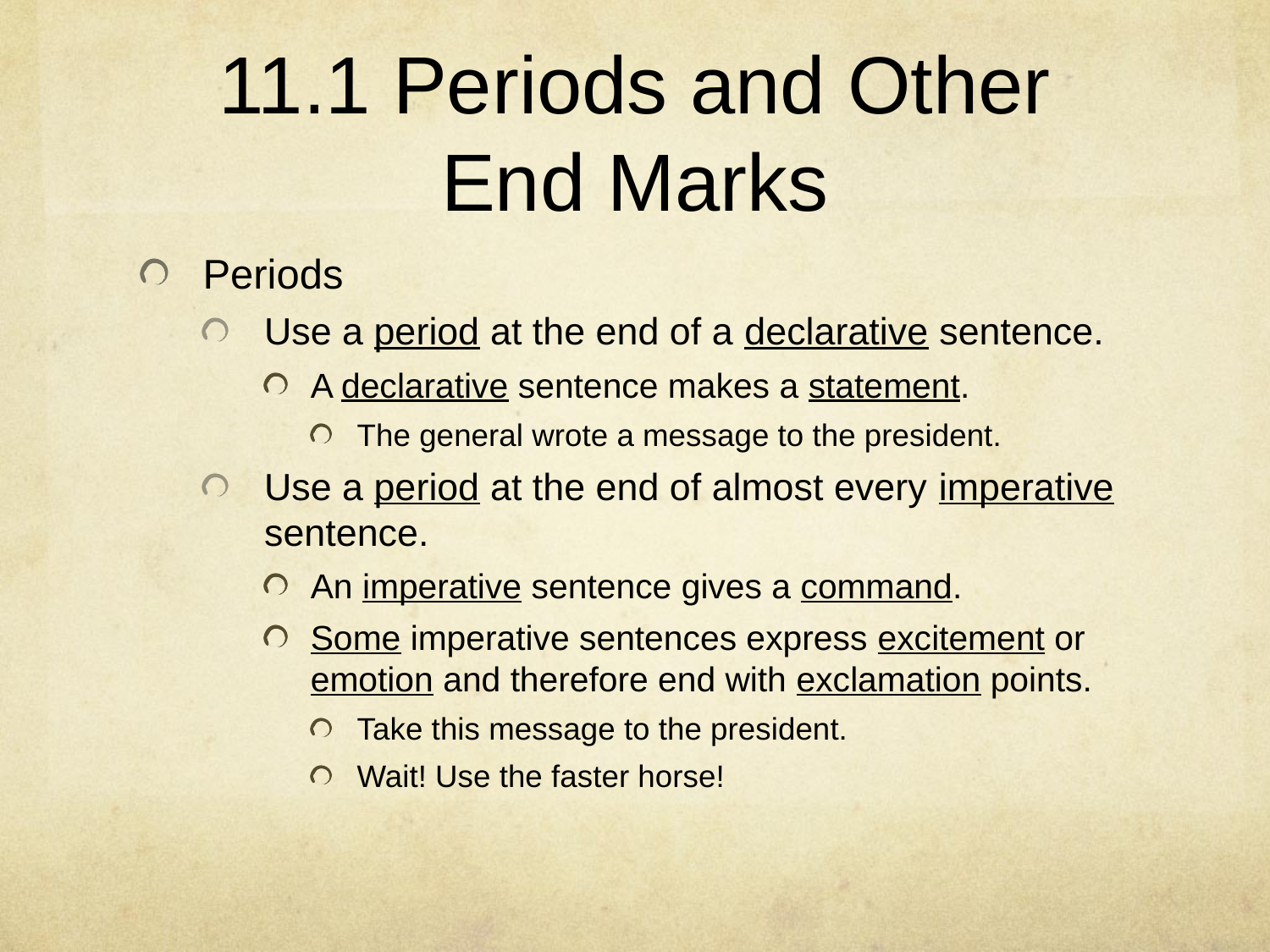

# 11.1 Periods and Other End Marks
Periods
Use a period at the end of a declarative sentence.
A declarative sentence makes a statement.
The general wrote a message to the president.
Use a period at the end of almost every imperative sentence.
An imperative sentence gives a command.
Some imperative sentences express excitement or emotion and therefore end with exclamation points.
Take this message to the president.
Wait! Use the faster horse!